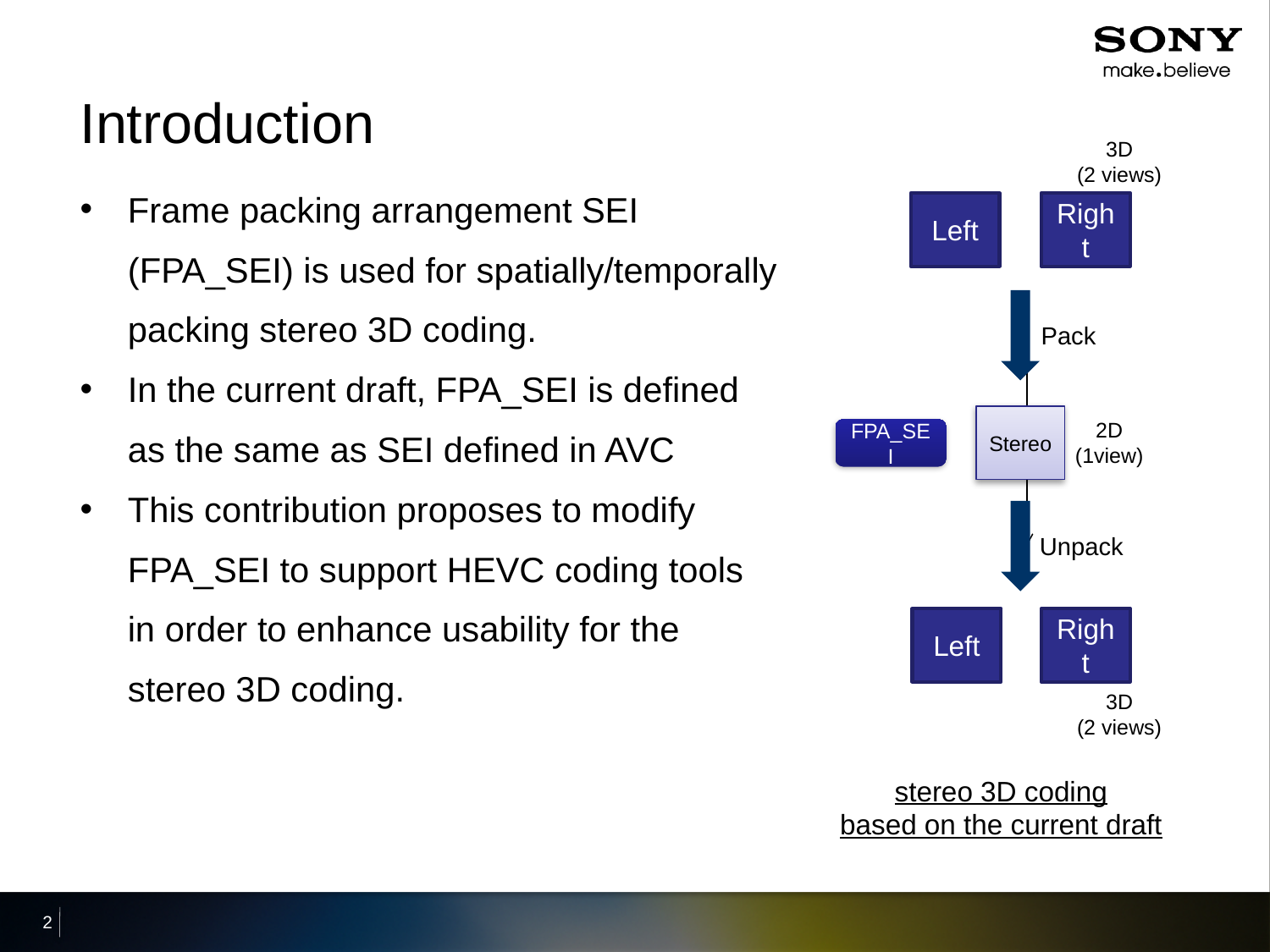

# Introduction
3D
(2 views)
Frame packing arrangement SEI (FPA_SEI) is used for spatially/temporally packing stereo 3D coding.
In the current draft, FPA_SEI is defined as the same as SEI defined in AVC
This contribution proposes to modify FPA_SEI to support HEVC coding tools in order to enhance usability for the stereo 3D coding.
Left
Right

Pack
Stereo
2D
(1view)
FPA_SEI

Unpack
Right
Left
3D
(2 views)
stereo 3D coding
based on the current draft
2